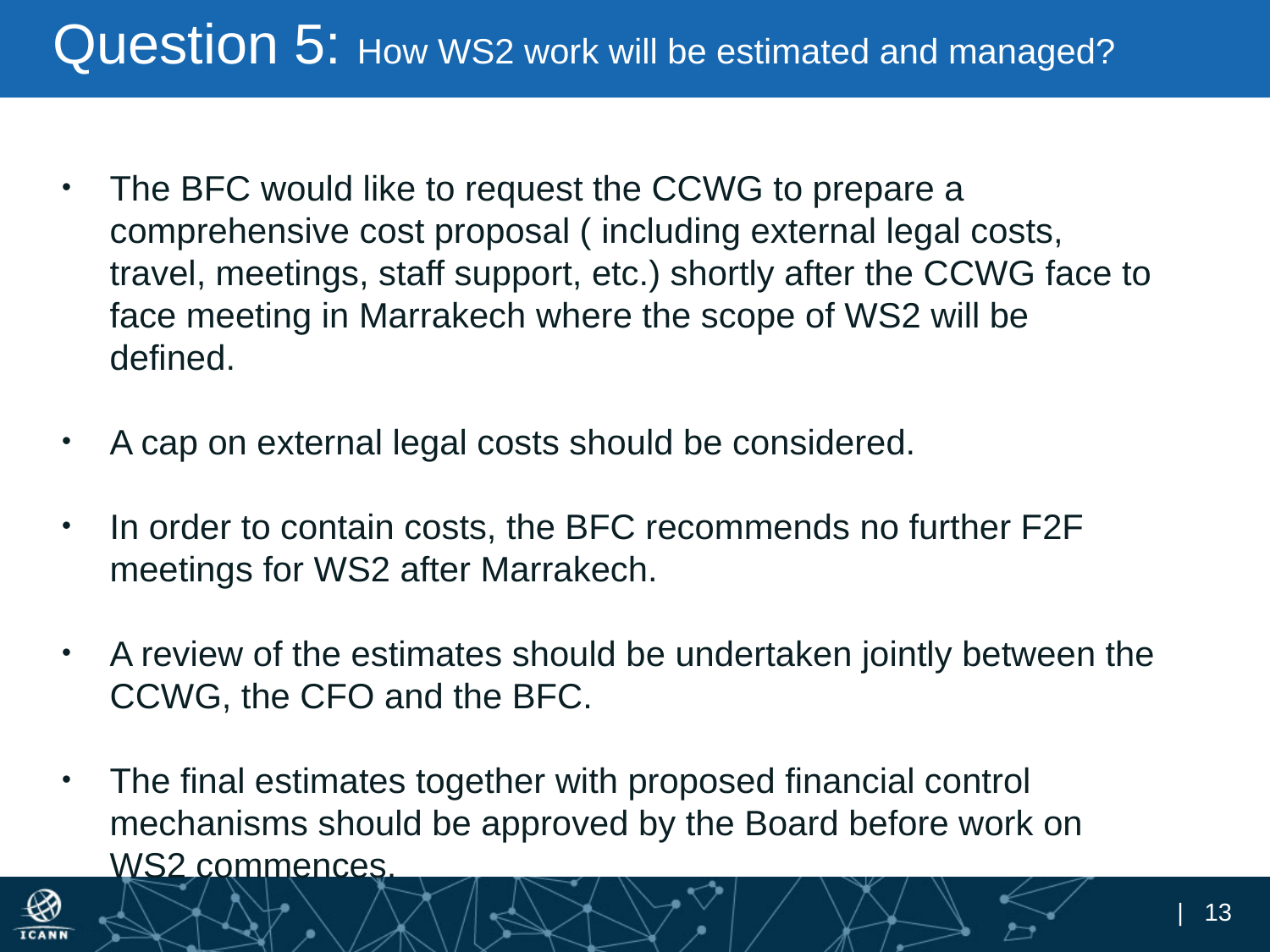

# Question 5: How WS2 work will be estimated and managed?

The BFC would like to request the CCWG to prepare a comprehensive cost proposal ( including external legal costs, travel, meetings, staff support, etc.) shortly after the CCWG face to face meeting in Marrakech where the scope of WS2 will be defined.

A cap on external legal costs should be considered.

In order to contain costs, the BFC recommends no further F2F meetings for WS2 after Marrakech.

A review of the estimates should be undertaken jointly between the CCWG, the CFO and the BFC.

The final estimates together with proposed financial control mechanisms should be approved by the Board before work on WS2 commences.